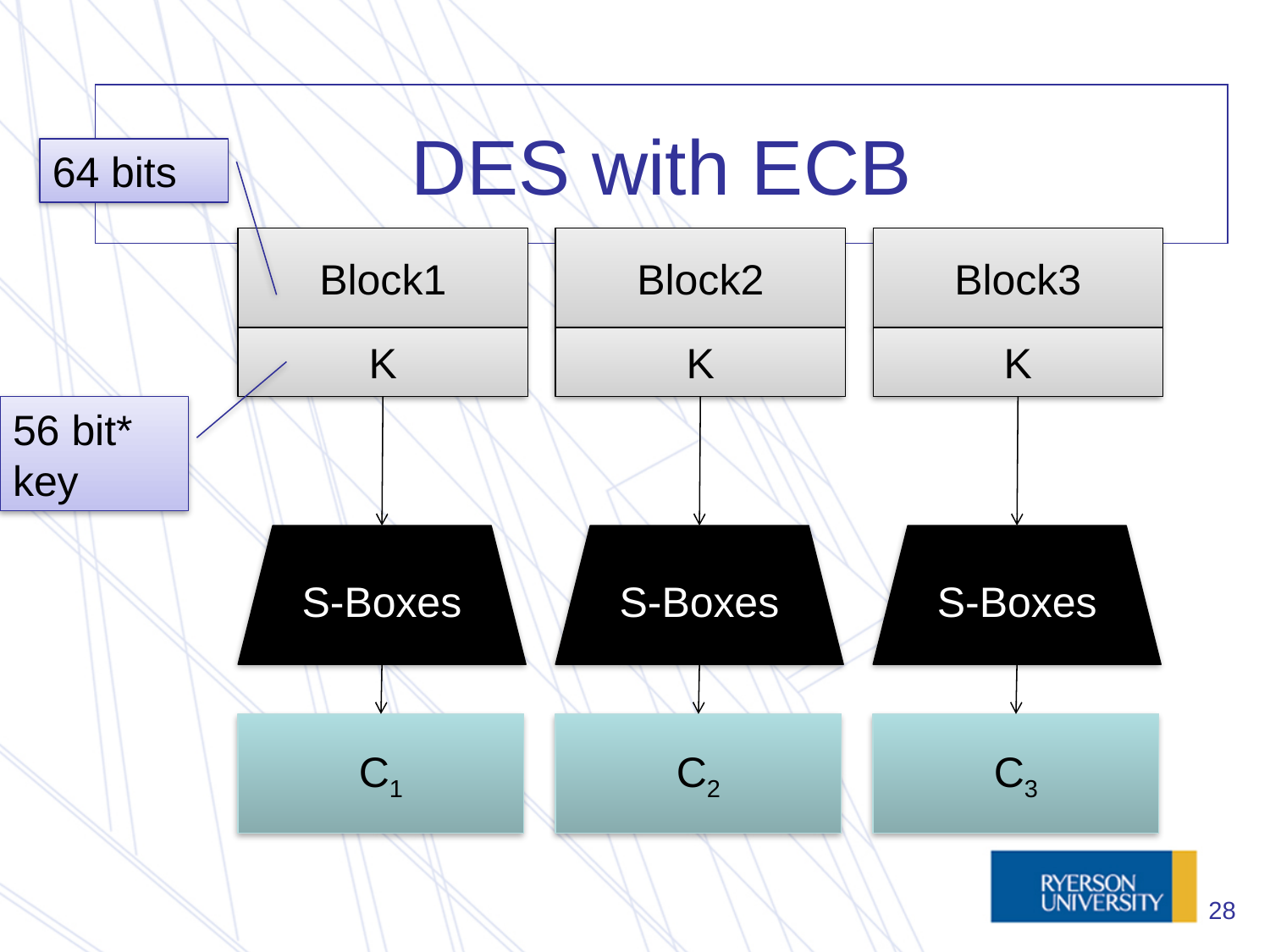

# DES with ECB
64 bits
Block1
Block2
Block3
K
K
K
56 bit* key
S-Boxes
S-Boxes
S-Boxes
C1
C2
C3
28